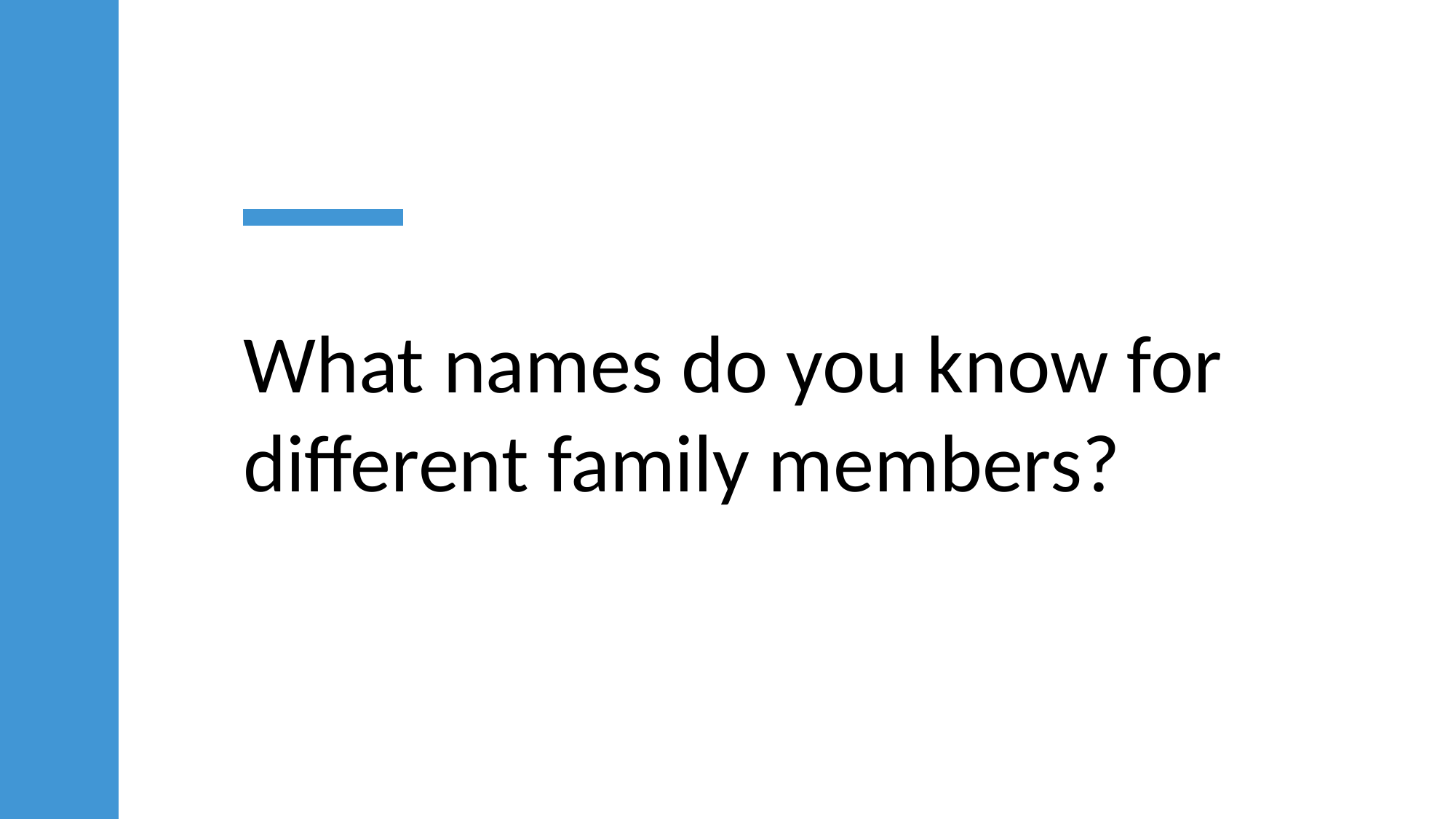

# What names do you know for different family members?